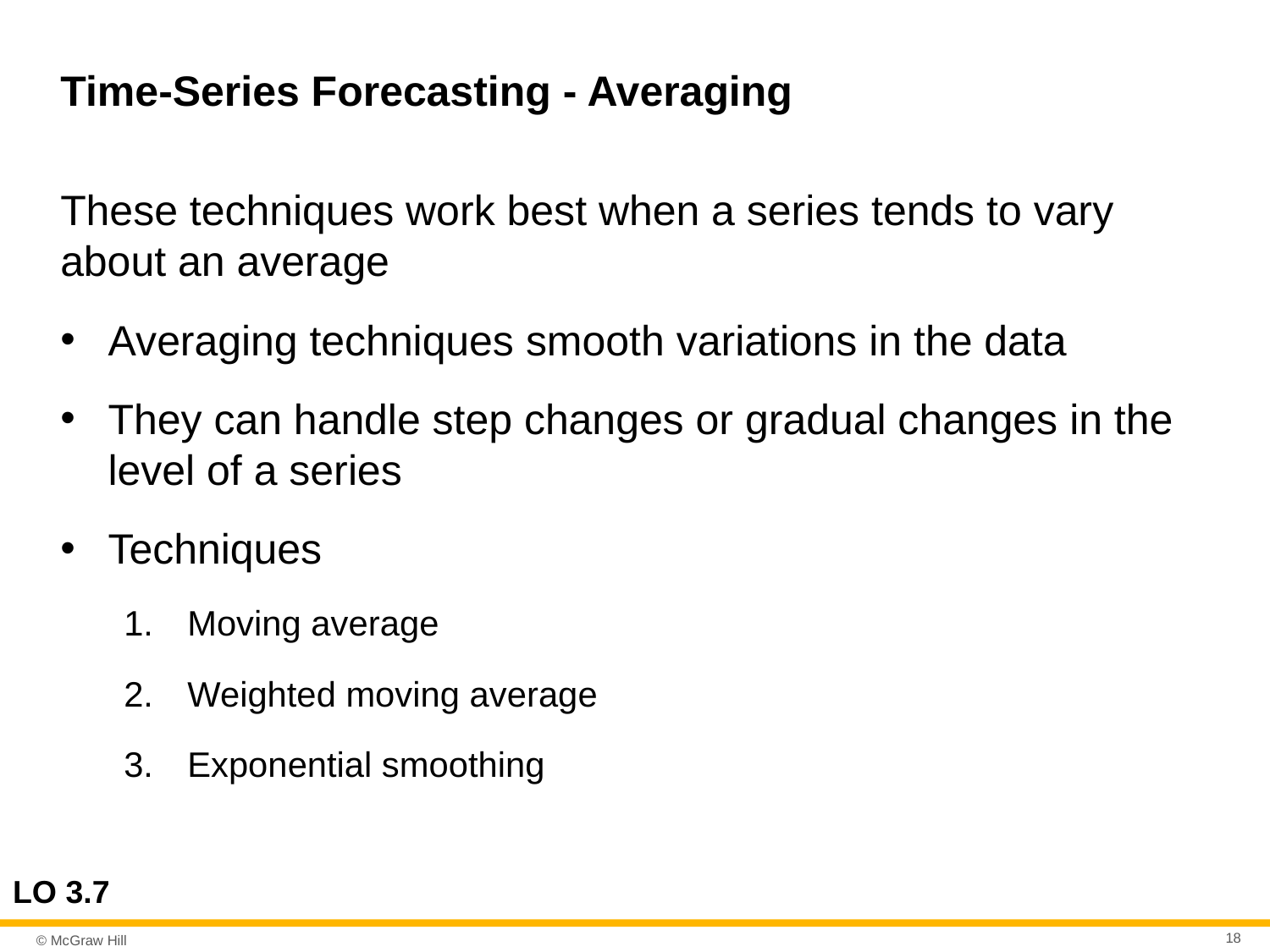

# Time-Series Forecasting - Averaging
These techniques work best when a series tends to vary about an average
Averaging techniques smooth variations in the data
They can handle step changes or gradual changes in the level of a series
Techniques
Moving average
Weighted moving average
Exponential smoothing
LO 3.7